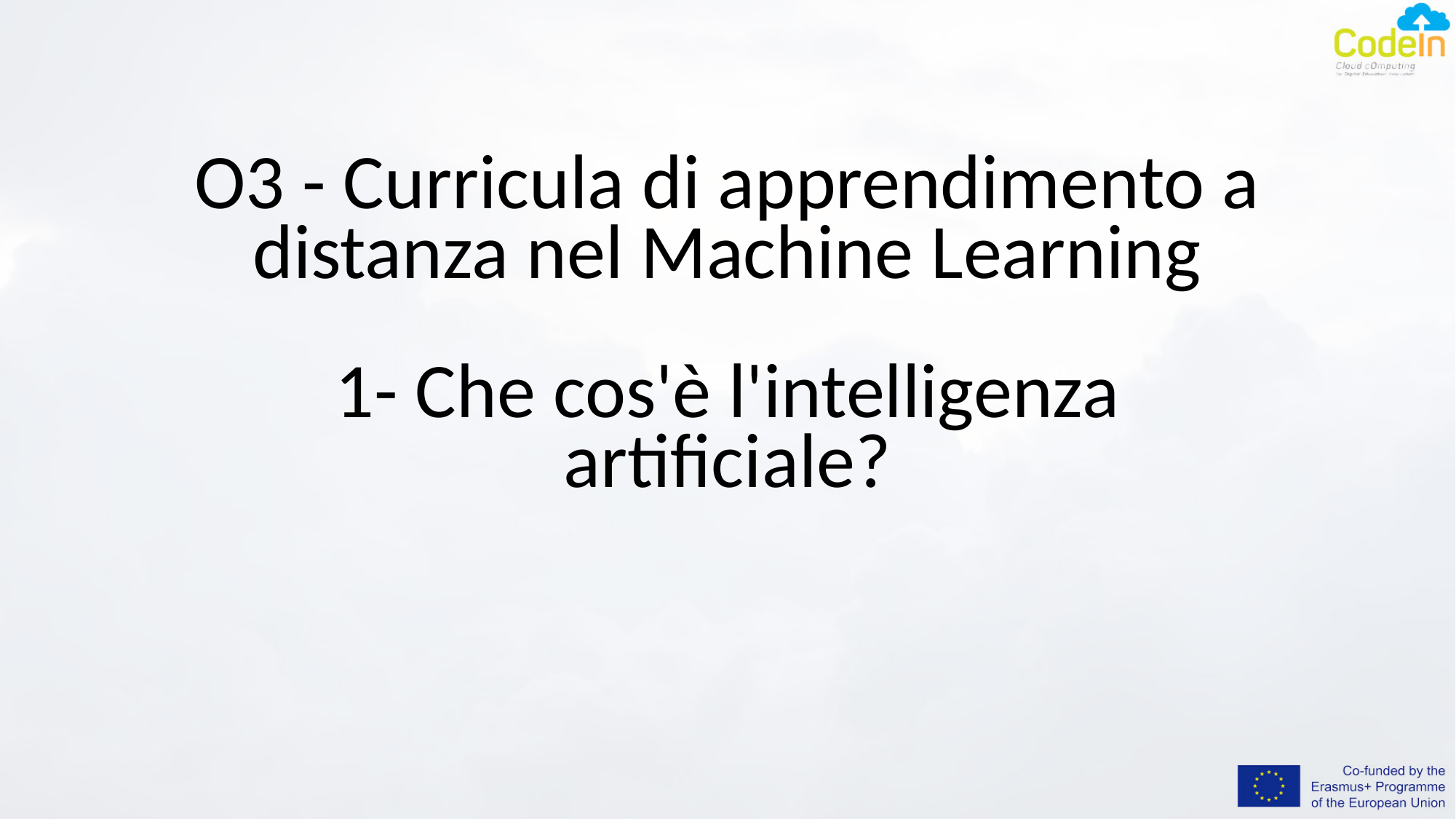

# O3 - Curricula di apprendimento a distanza nel Machine Learning 1- Che cos'è l'intelligenza artificiale?